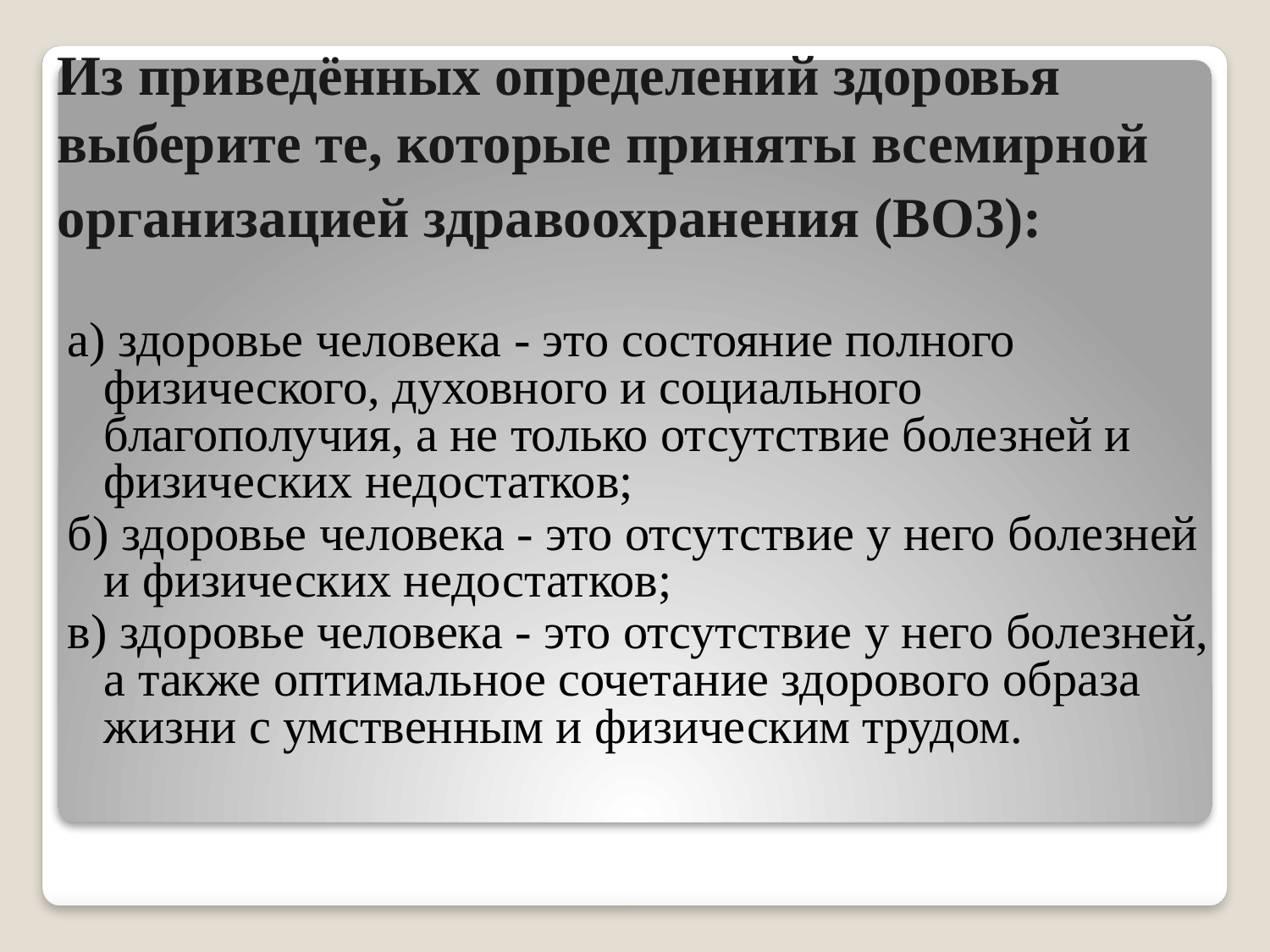

# Из приведённых определений здоровья выберите те, которые приняты всемирной организацией здравоохранения (ВОЗ):
а) здоровье человека - это состояние полного физического, духовного и социального благополучия, а не только отсутствие болезней и физических недостатков;
б) здоровье человека - это отсутствие у него болезней и физических недостатков;
в) здоровье человека - это отсутствие у него болезней, а также оптимальное сочетание здорового образа жизни с умственным и физическим трудом.